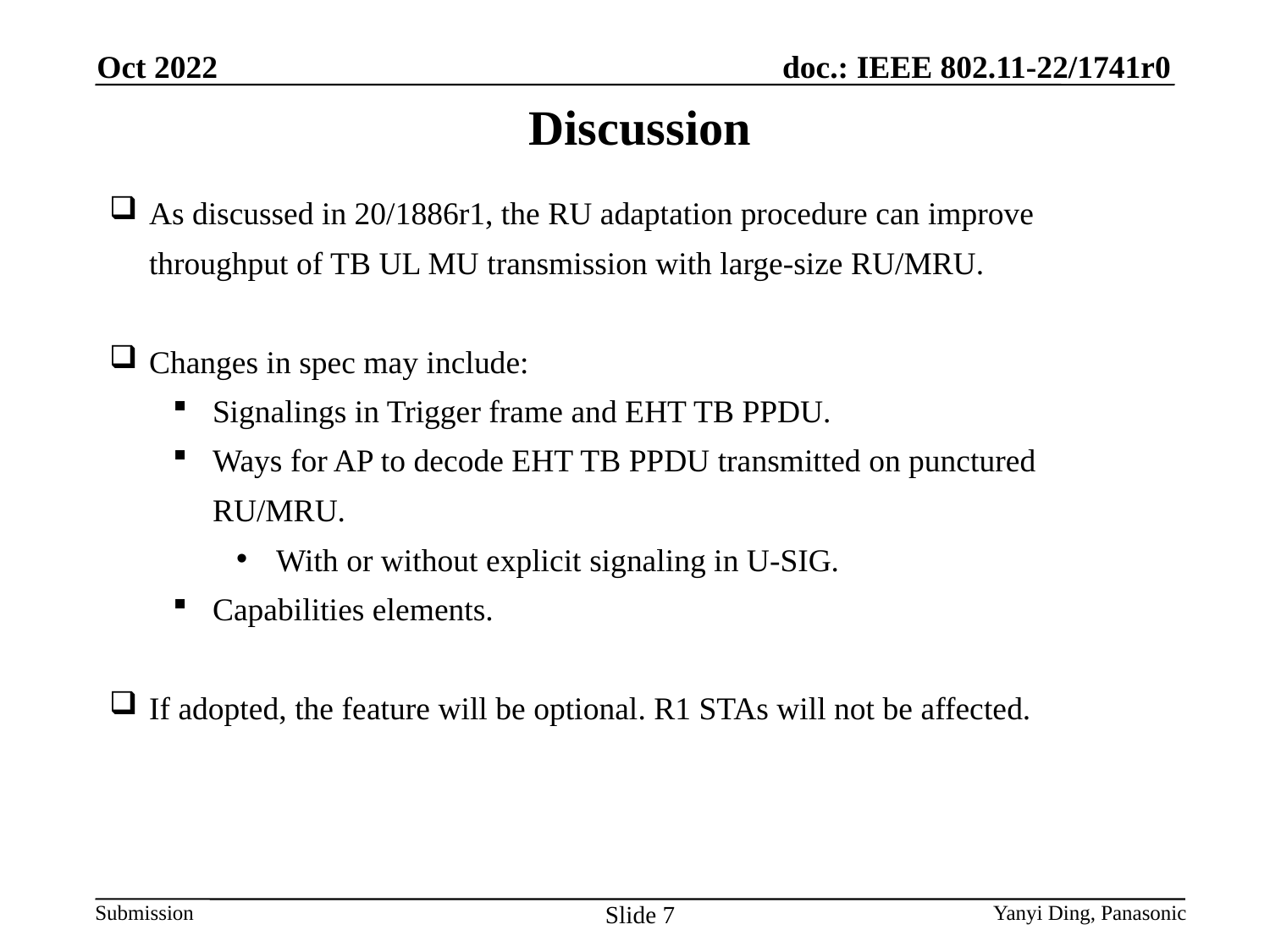

Oct 2022
Discussion
As discussed in 20/1886r1, the RU adaptation procedure can improve throughput of TB UL MU transmission with large-size RU/MRU.

Changes in spec may include:
Signalings in Trigger frame and EHT TB PPDU.
Ways for AP to decode EHT TB PPDU transmitted on punctured RU/MRU.
With or without explicit signaling in U-SIG.
Capabilities elements.

If adopted, the feature will be optional. R1 STAs will not be affected.

Slide 7
Yanyi Ding, Panasonic